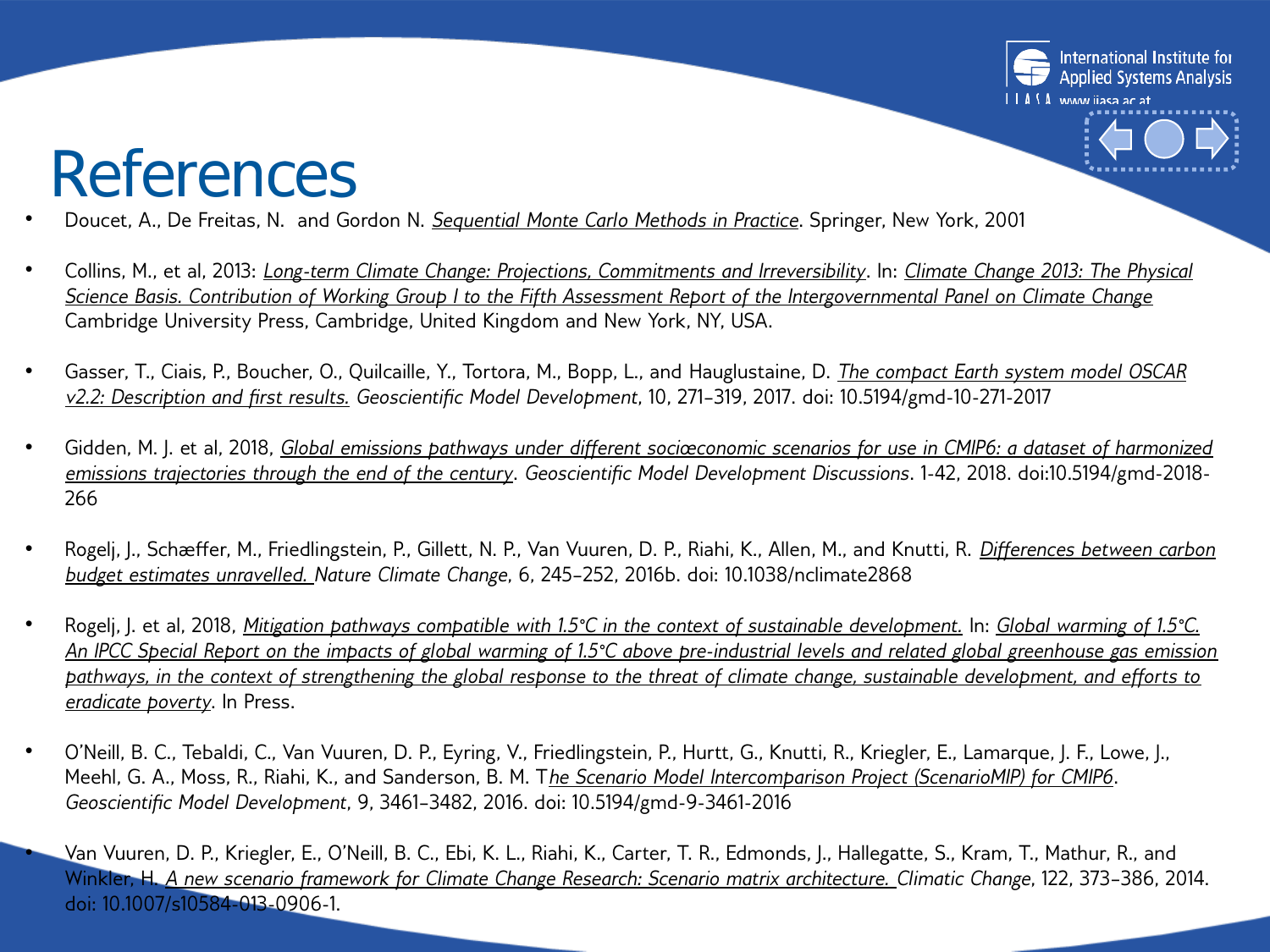

References

Doucet, A., De Freitas, N.  and Gordon N. Sequential Monte Carlo Methods in Practice. Springer, New York, 2001
Collins, M., et al, 2013: Long-term Climate Change: Projections, Commitments and Irreversibility. In: Climate Change 2013: The Physical Science Basis. Contribution of Working Group I to the Fifth Assessment Report of the Intergovernmental Panel on Climate Change Cambridge University Press, Cambridge, United Kingdom and New York, NY, USA.
Gasser, T., Ciais, P., Boucher, O., Quilcaille, Y., Tortora, M., Bopp, L., and Hauglustaine, D. The compact Earth system model OSCAR v2.2: Description and first results. Geoscientific Model Development, 10, 271–319, 2017. doi: 10.5194/gmd-10-271-2017
Gidden, M. J. et al, 2018, Global emissions pathways under different socioeconomic scenarios for use in CMIP6: a dataset of harmonized emissions trajectories through the end of the century. Geoscientific Model Development Discussions. 1-42, 2018. doi:10.5194/gmd-2018-266
Rogelj, J., Schaeffer, M., Friedlingstein, P., Gillett, N. P., Van Vuuren, D. P., Riahi, K., Allen, M., and Knutti, R. Differences between carbon budget estimates unravelled. Nature Climate Change, 6, 245–252, 2016b. doi: 10.1038/nclimate2868
Rogelj, J. et al, 2018, Mitigation pathways compatible with 1.5°C in the context of sustainable development. In: Global warming of 1.5°C. An IPCC Special Report on the impacts of global warming of 1.5°C above pre-industrial levels and related global greenhouse gas emission pathways, in the context of strengthening the global response to the threat of climate change, sustainable development, and efforts to eradicate poverty. In Press.
O’Neill, B. C., Tebaldi, C., Van Vuuren, D. P., Eyring, V., Friedlingstein, P., Hurtt, G., Knutti, R., Kriegler, E., Lamarque, J. F., Lowe, J., Meehl, G. A., Moss, R., Riahi, K., and Sanderson, B. M. The Scenario Model Intercomparison Project (ScenarioMIP) for CMIP6. Geoscientific Model Development, 9, 3461–3482, 2016. doi: 10.5194/gmd-9-3461-2016
Van Vuuren, D. P., Kriegler, E., O’Neill, B. C., Ebi, K. L., Riahi, K., Carter, T. R., Edmonds, J., Hallegatte, S., Kram, T., Mathur, R., and Winkler, H. A new scenario framework for Climate Change Research: Scenario matrix architecture. Climatic Change, 122, 373–386, 2014. doi: 10.1007/s10584-013-0906-1.